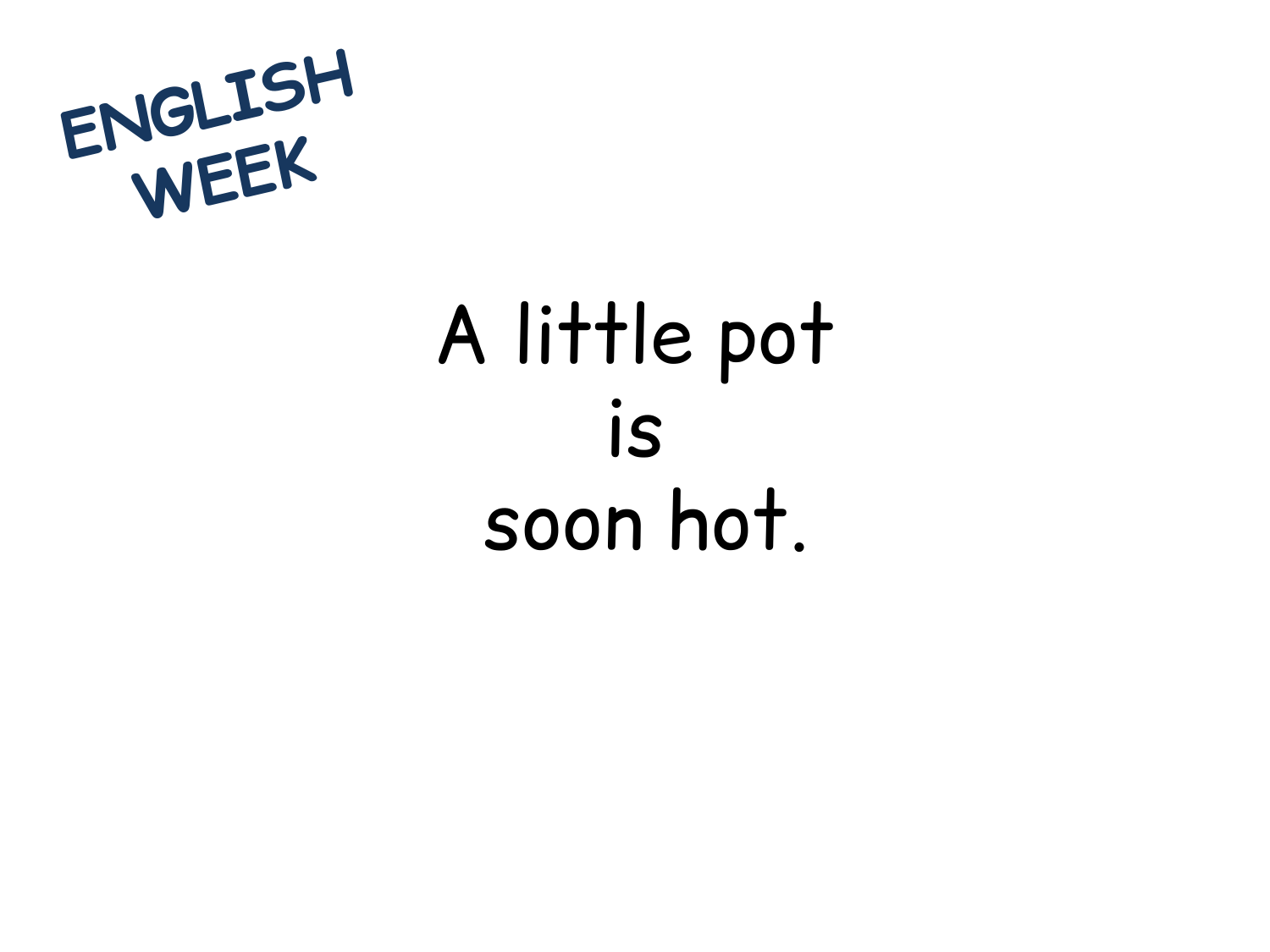

English week
# A little pot is soon hot.